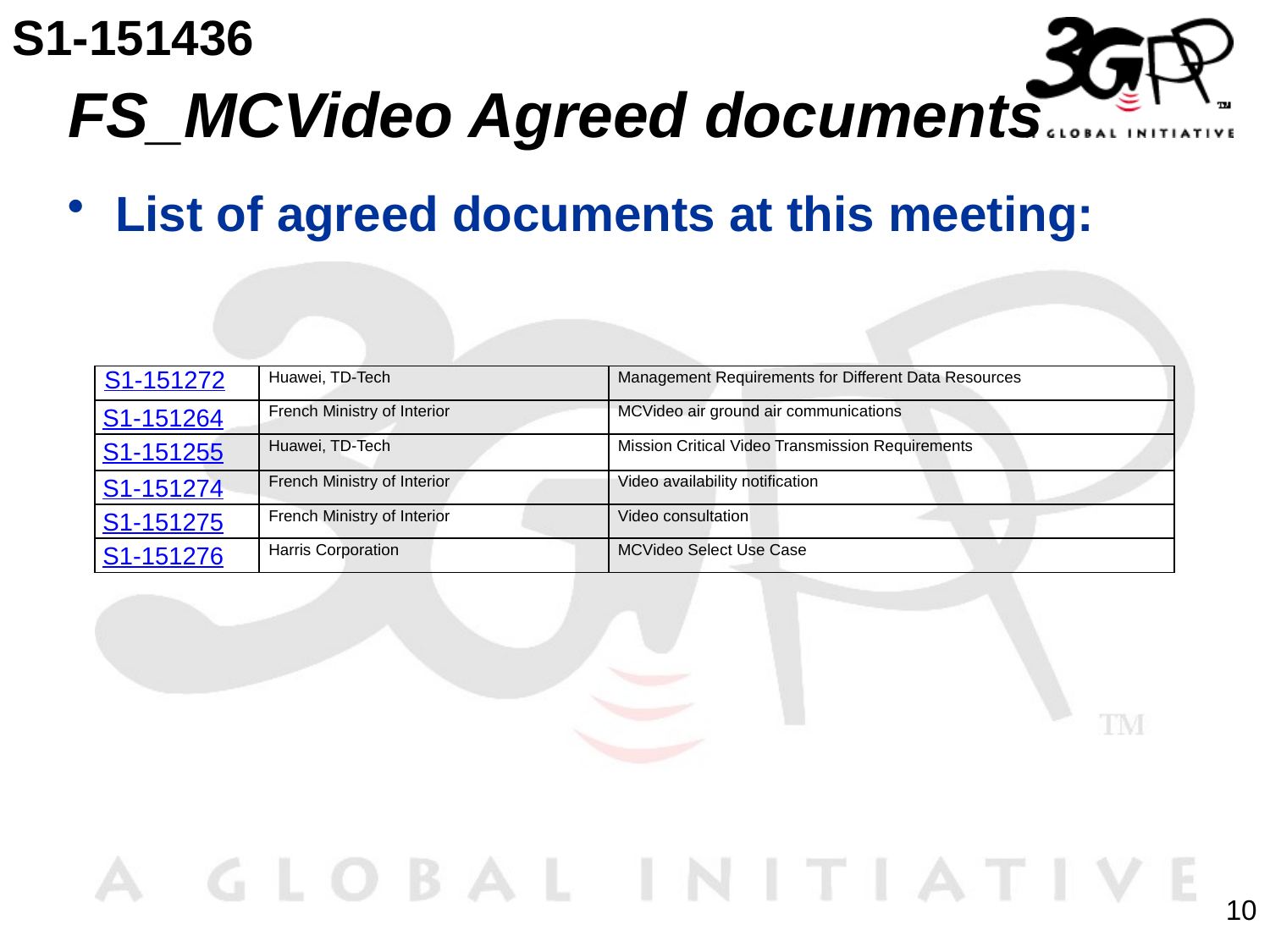

S1-151436
# FS_MCVideo Agreed documents
List of agreed documents at this meeting:

| S1-151272 | Huawei, TD-Tech | Management Requirements for Different Data Resources |
| --- | --- | --- |
| S1-151264 | French Ministry of Interior | MCVideo air ground air communications |
| S1-151255 | Huawei, TD-Tech | Mission Critical Video Transmission Requirements |
| S1-151274 | French Ministry of Interior | Video availability notification |
| S1-151275 | French Ministry of Interior | Video consultation |
| S1-151276 | Harris Corporation | MCVideo Select Use Case |
10